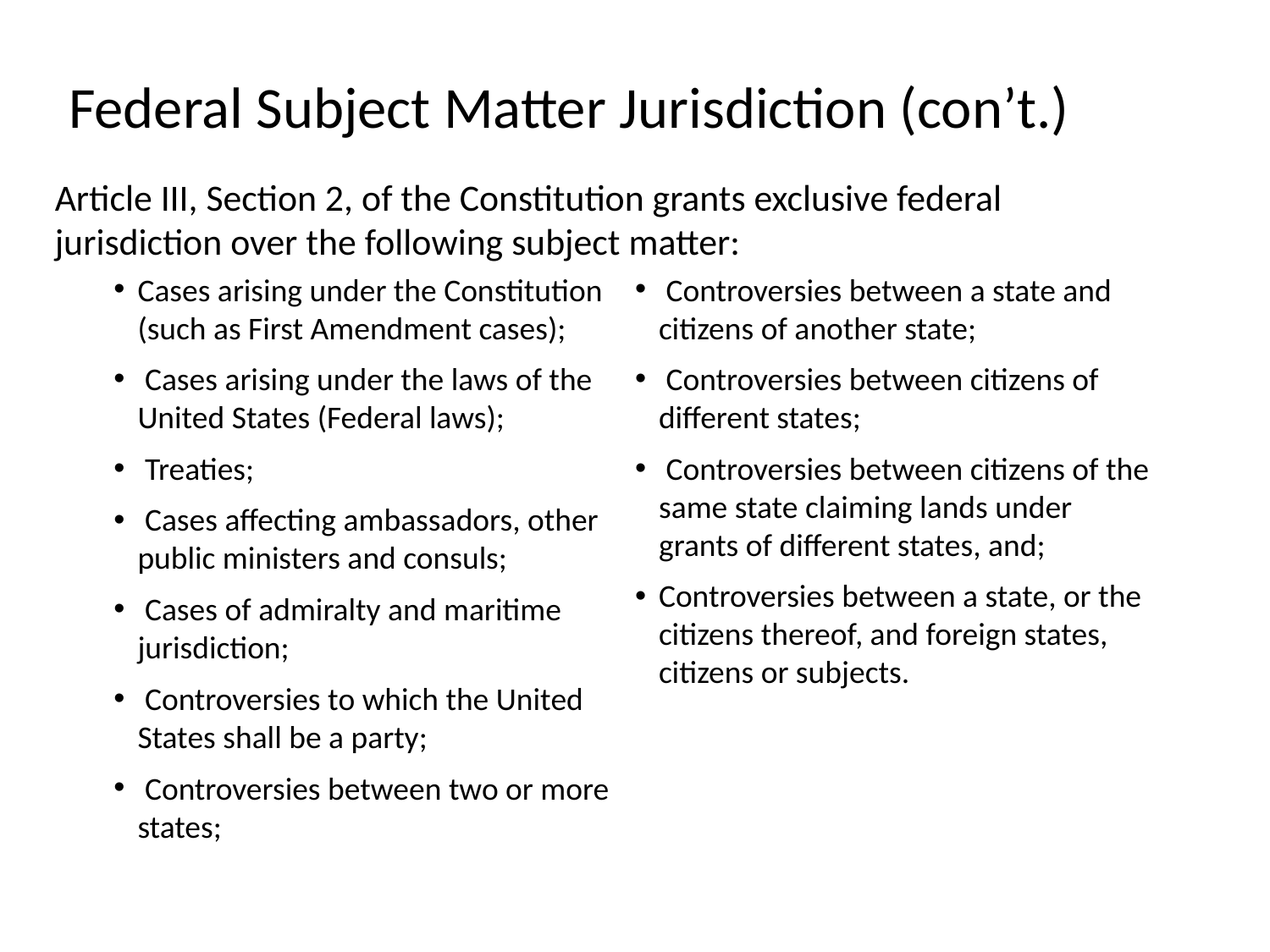

# Federal Subject Matter Jurisdiction (con’t.)
Article III, Section 2, of the Constitution grants exclusive federal jurisdiction over the following subject matter:
Cases arising under the Constitution (such as First Amendment cases);
 Cases arising under the laws of the United States (Federal laws);
 Treaties;
 Cases affecting ambassadors, other public ministers and consuls;
 Cases of admiralty and maritime jurisdiction;
 Controversies to which the United States shall be a party;
 Controversies between two or more states;
 Controversies between a state and citizens of another state;
 Controversies between citizens of different states;
 Controversies between citizens of the same state claiming lands under grants of different states, and;
Controversies between a state, or the citizens thereof, and foreign states, citizens or subjects.